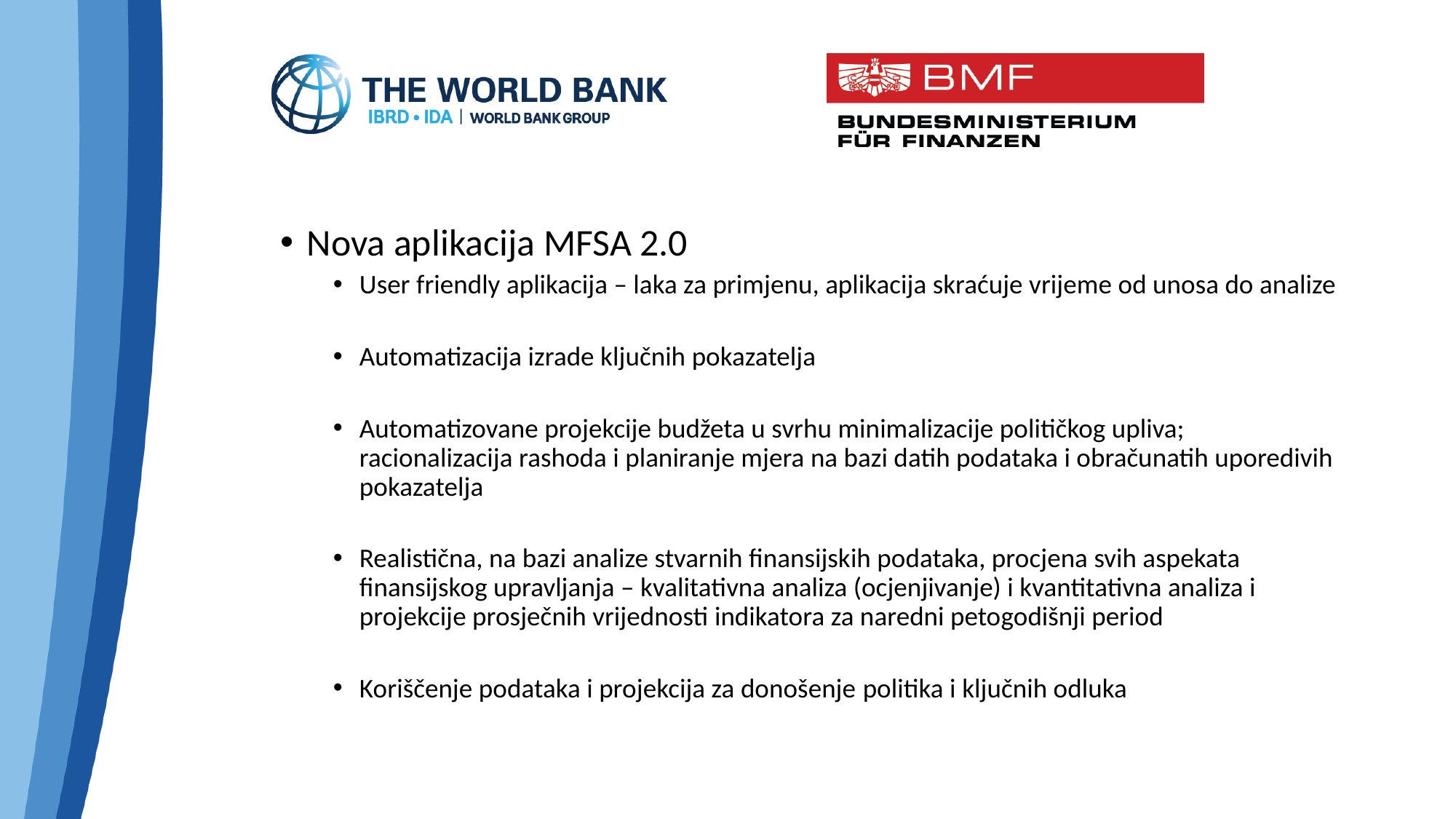

Nova aplikacija MFSA 2.0
User friendly aplikacija – laka za primjenu, aplikacija skraćuje vrijeme od unosa do analize

Automatizacija izrade ključnih pokazatelja

Automatizovane projekcije budžeta u svrhu minimalizacije političkog upliva; racionalizacija rashoda i planiranje mjera na bazi datih podataka i obračunatih uporedivih pokazatelja

Realistična, na bazi analize stvarnih finansijskih podataka, procjena svih aspekata finansijskog upravljanja – kvalitativna analiza (ocjenjivanje) i kvantitativna analiza i projekcije prosječnih vrijednosti indikatora za naredni petogodišnji period

Koriščenje podataka i projekcija za donošenje politika i ključnih odluka